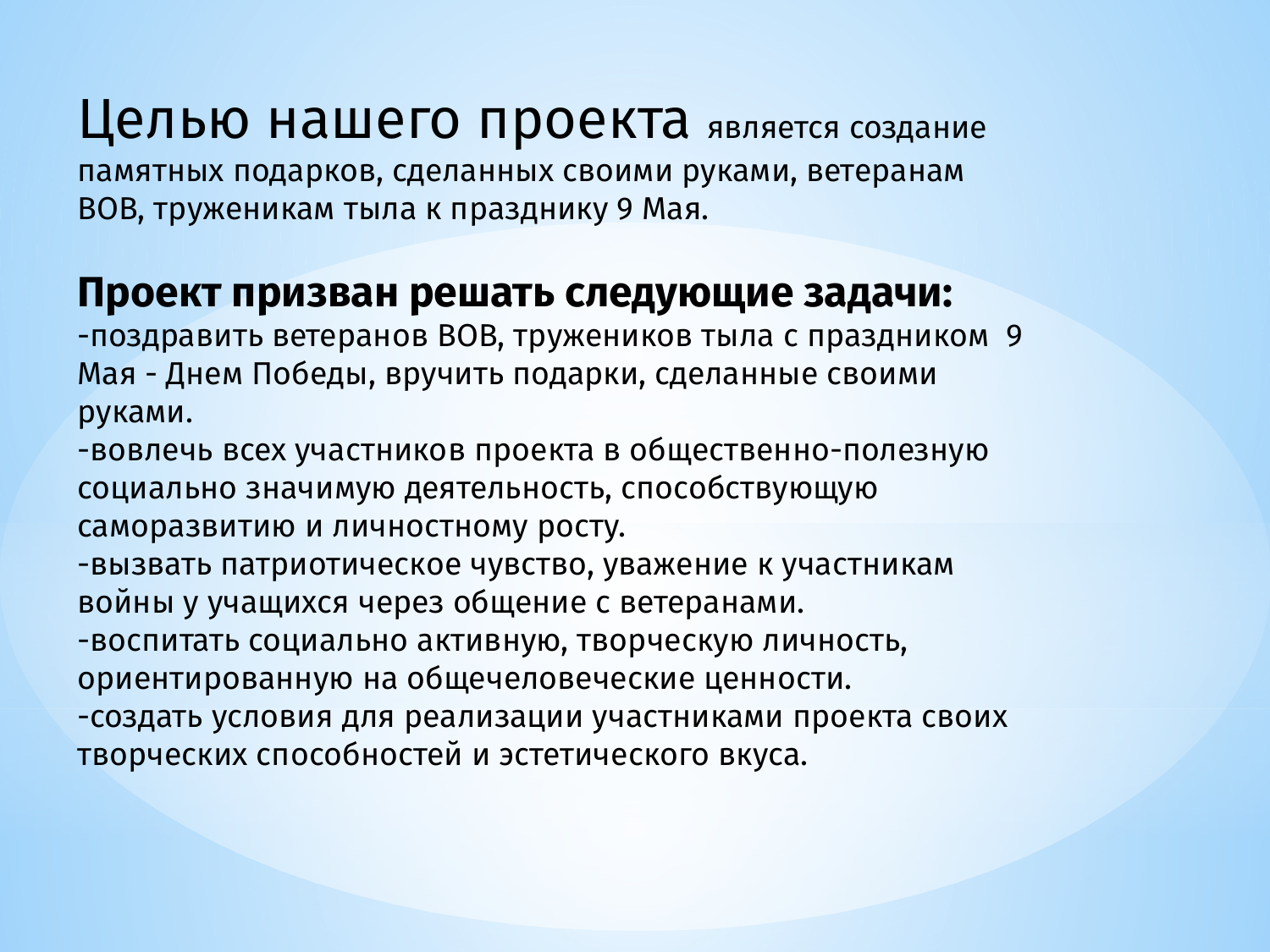

Целью нашего проекта является создание памятных подарков, сделанных своими руками, ветеранам ВОВ, труженикам тыла к празднику 9 Мая.

Проект призван решать следующие задачи:
-поздравить ветеранов ВОВ, тружеников тыла с праздником  9 Мая - Днем Победы, вручить подарки, сделанные своими руками.
-вовлечь всех участников проекта в общественно-полезную социально значимую деятельность, способствующую саморазвитию и личностному росту.
-вызвать патриотическое чувство, уважение к участникам войны у учащихся через общение с ветеранами.
-воспитать социально активную, творческую личность, ориентированную на общечеловеческие ценности.
-создать условия для реализации участниками проекта своих творческих способностей и эстетического вкуса.

#